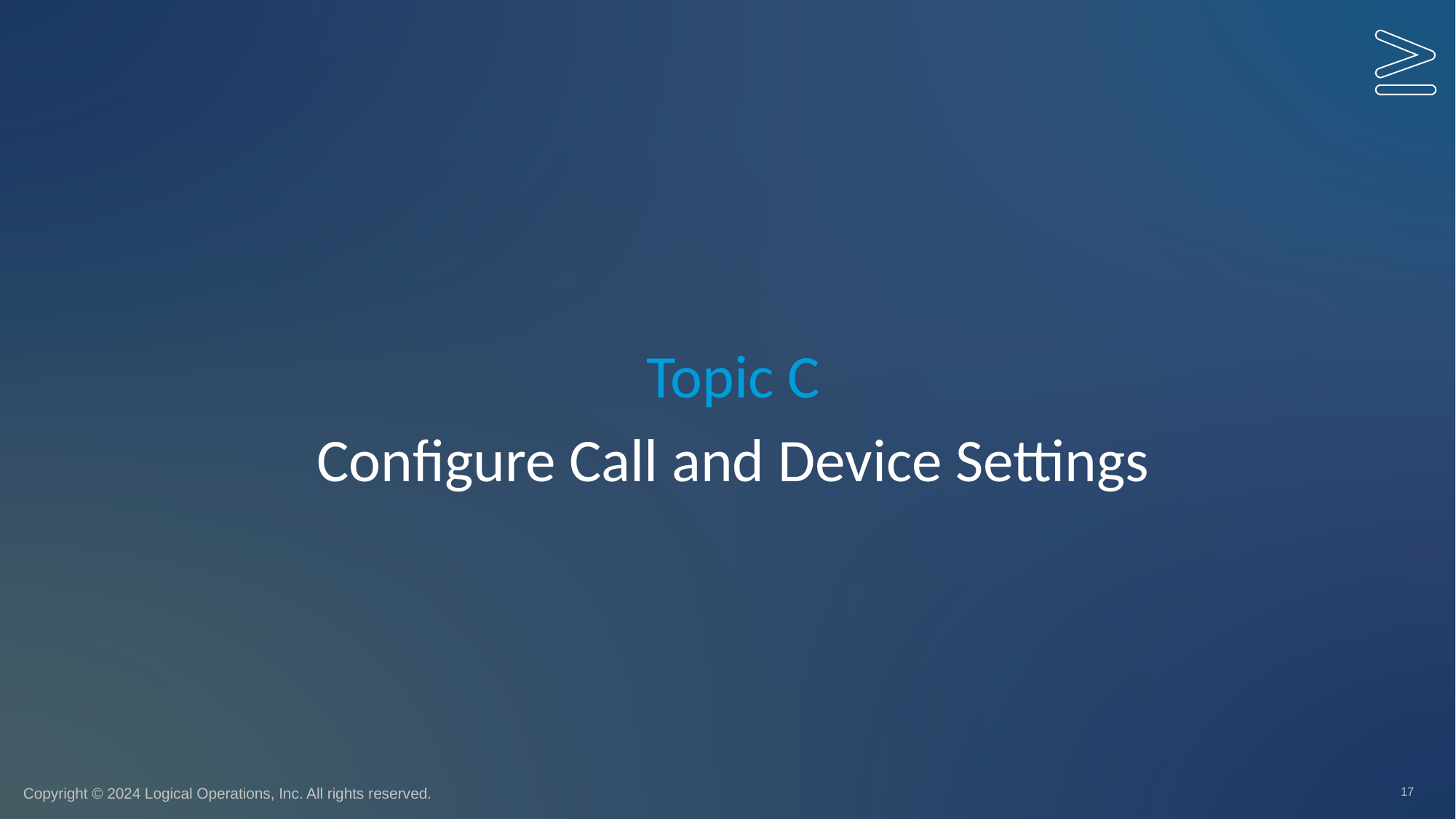

Topic C
# Configure Call and Device Settings
17